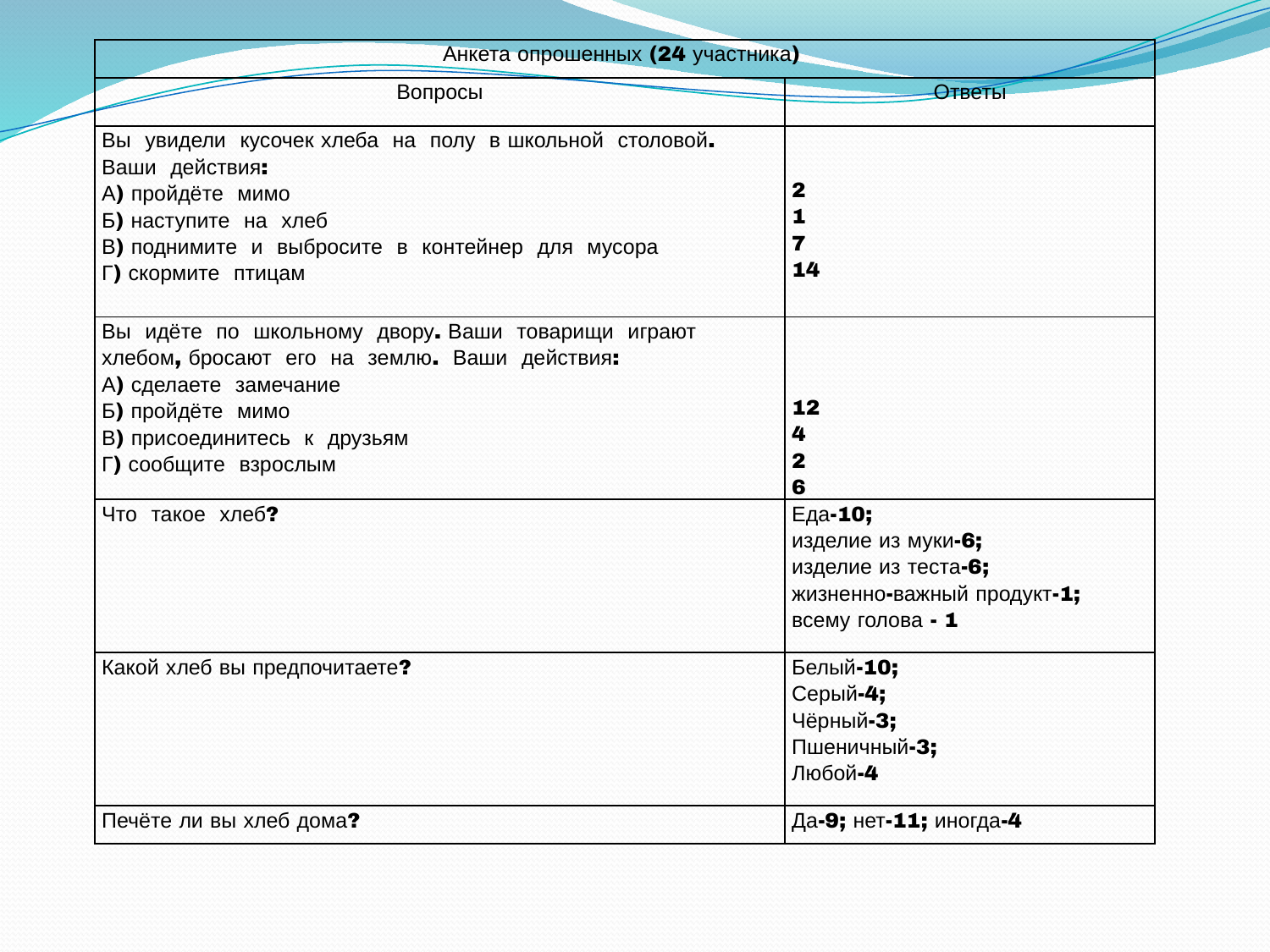

| Анкета опрошенных (24 участника) |  |
| --- | --- |
| Вопросы | Ответы |
| Вы увидели кусочек хлеба на полу в школьной столовой. Ваши действия: А) пройдёте мимо Б) наступите на хлеб В) поднимите и выбросите в контейнер для мусора Г) скормите птицам | 2 1 7 14 |
| Вы идёте по школьному двору. Ваши товарищи играют хлебом, бросают его на землю. Ваши действия: А) сделаете замечание Б) пройдёте мимо В) присоединитесь к друзьям Г) сообщите взрослым | 12 4 2 6 |
| Что такое хлеб? | Еда-10; изделие из муки-6; изделие из теста-6; жизненно-важный продукт-1; всему голова - 1 |
| Какой хлеб вы предпочитаете? | Белый-10; Серый-4; Чёрный-3; Пшеничный-3; Любой-4 |
| Печёте ли вы хлеб дома? | Да-9; нет-11; иногда-4 |